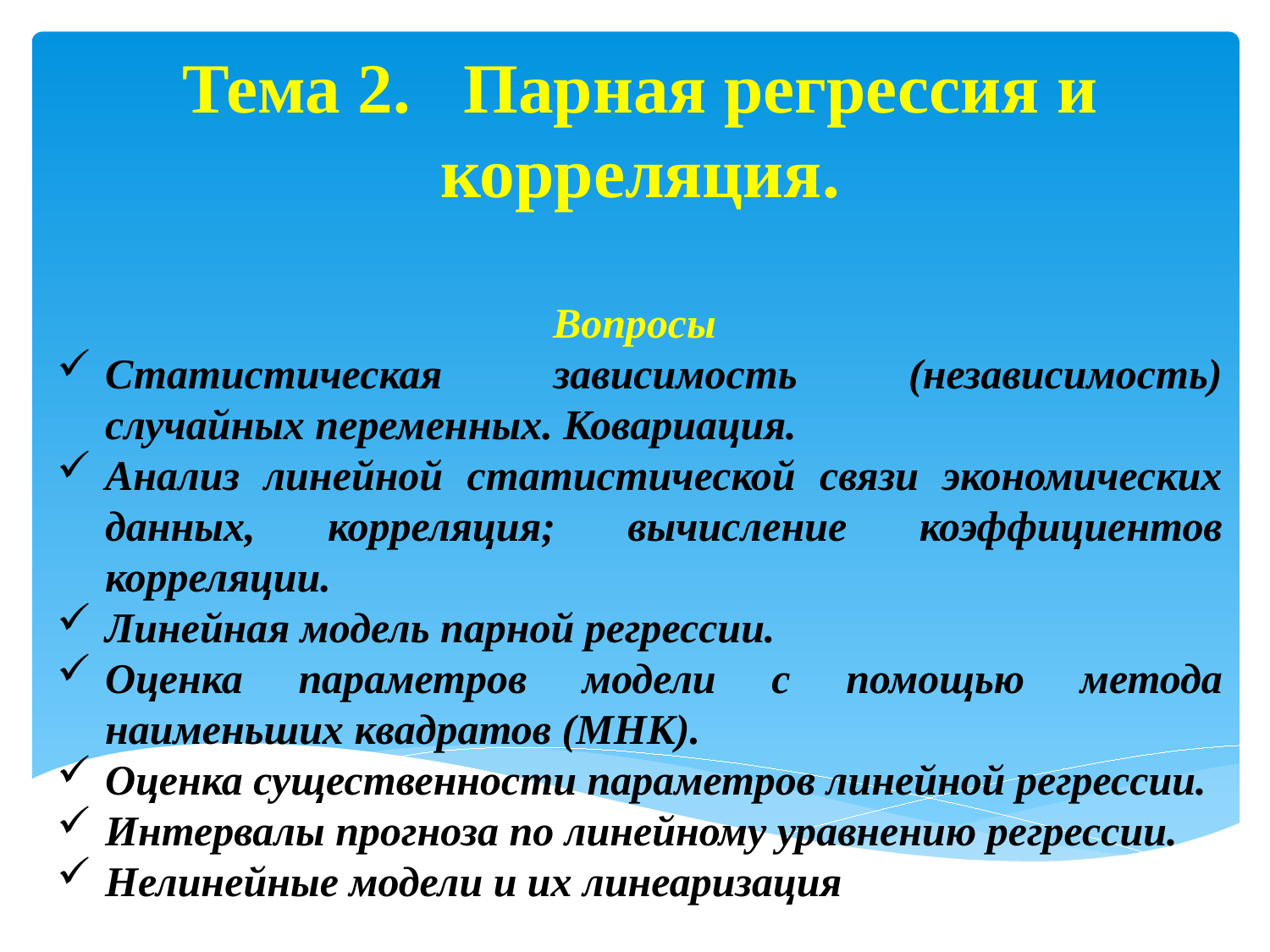

Тема 2.   Парная регрессия и корреляция.

Вопросы
Статистическая зависимость (независимость) случайных переменных. Ковариация.
Анализ линейной статистической связи экономических данных, корреляция; вычисление коэффициентов корреляции.
Линейная модель парной регрессии.
Оценка параметров модели с помощью метода наименьших квадратов (МНК).
Оценка существенности параметров линейной регрессии.
Интервалы прогноза по линейному уравнению регрессии.
Нелинейные модели и их линеаризация